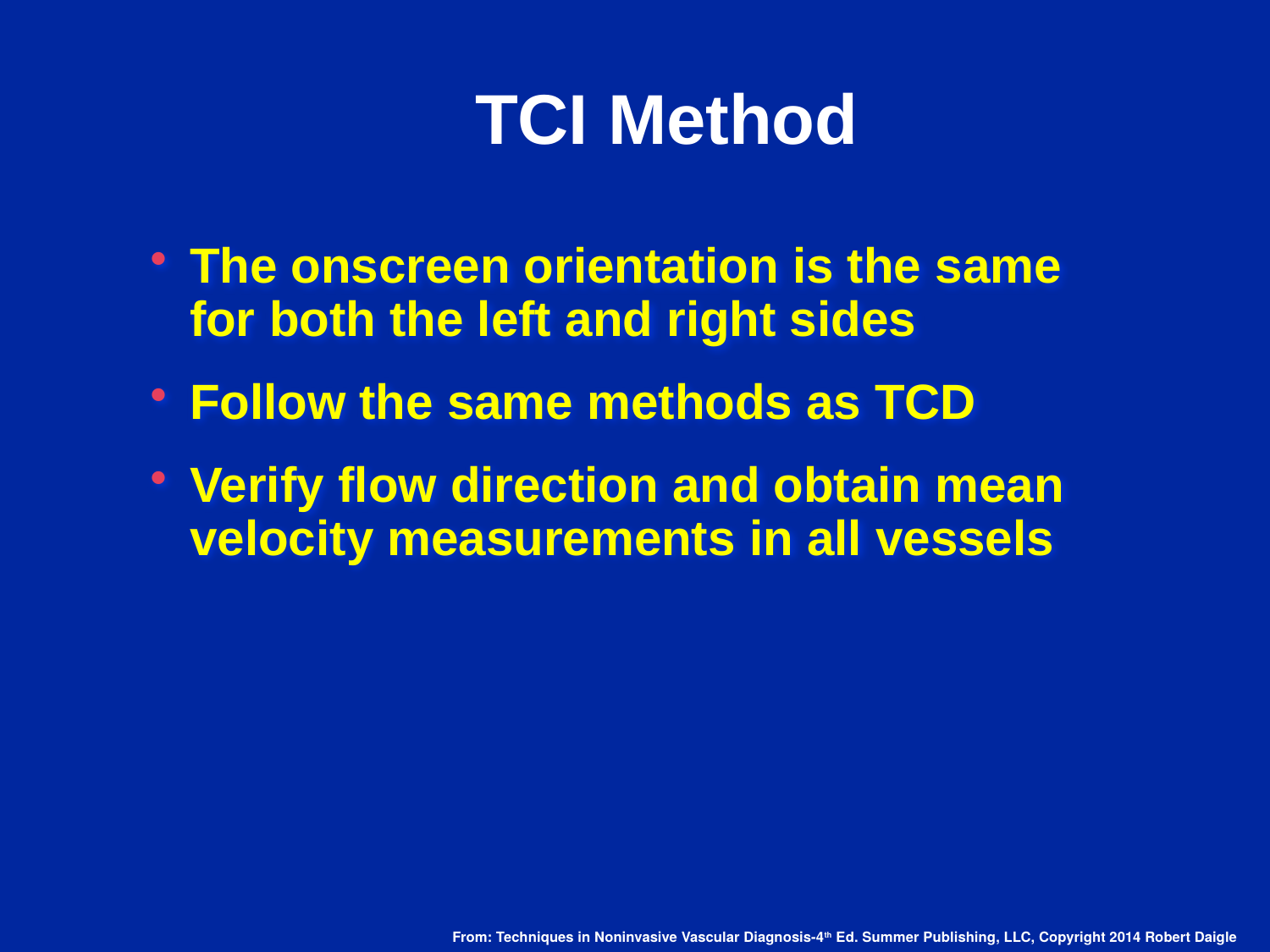

# TCI Method
The onscreen orientation is the same for both the left and right sides
Follow the same methods as TCD
Verify flow direction and obtain mean velocity measurements in all vessels